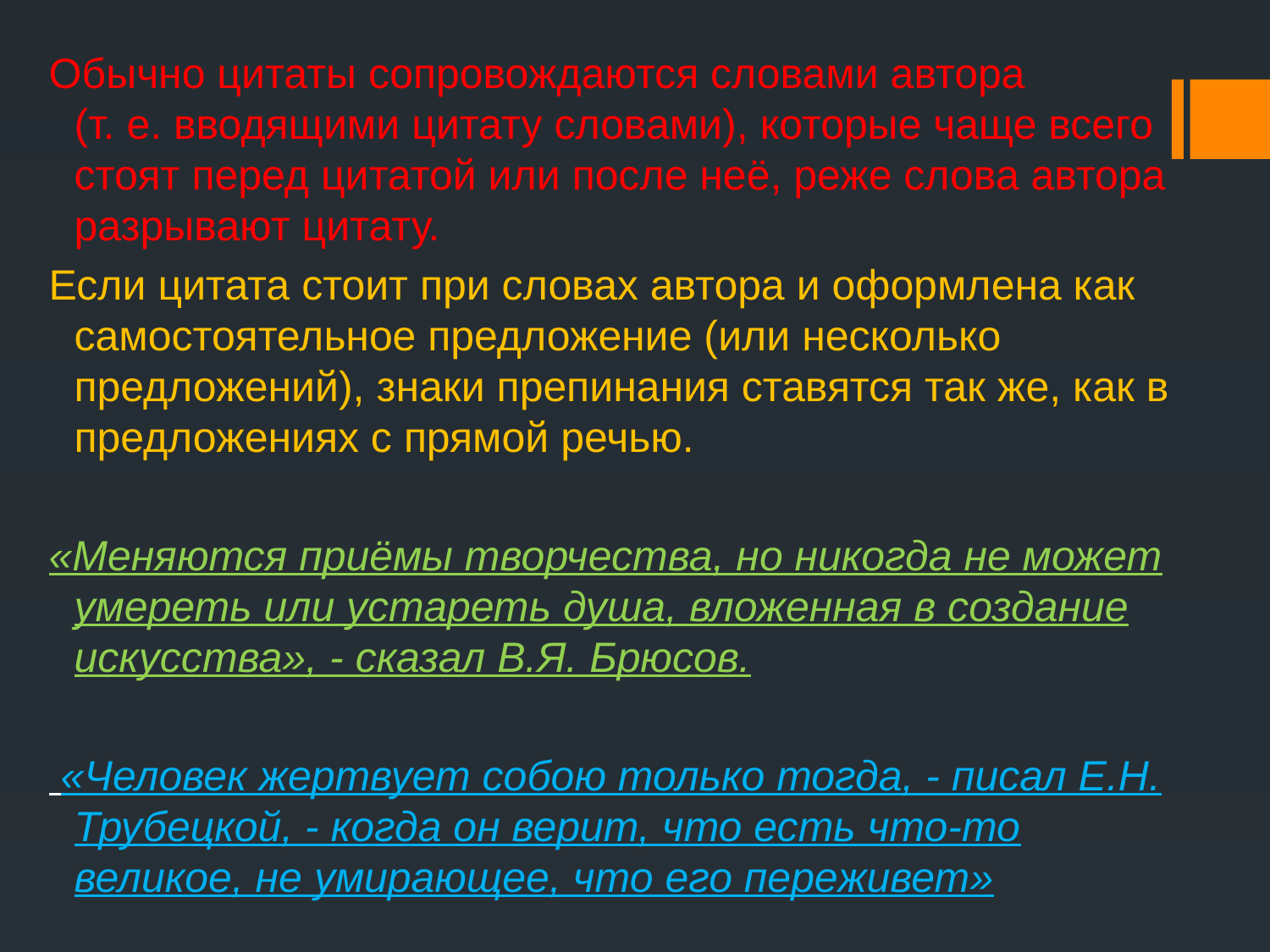

Обычно цитаты сопровождаются словами автора           (т. е. вводящими цитату словами), которые чаще всего стоят перед цитатой или после неё, реже слова автора разрывают цитату.
Если цитата стоит при словах автора и оформлена как самостоятельное предложение (или несколько предложений), знаки препинания ставятся так же, как в предложениях с прямой речью.

«Меняются приёмы творчества, но никогда не может умереть или устареть душа, вложенная в создание искусства», - сказал В.Я. Брюсов.

 «Человек жертвует собою только тогда, - писал Е.Н. Трубецкой, - когда он верит, что есть что-то великое, не умирающее, что его переживет»